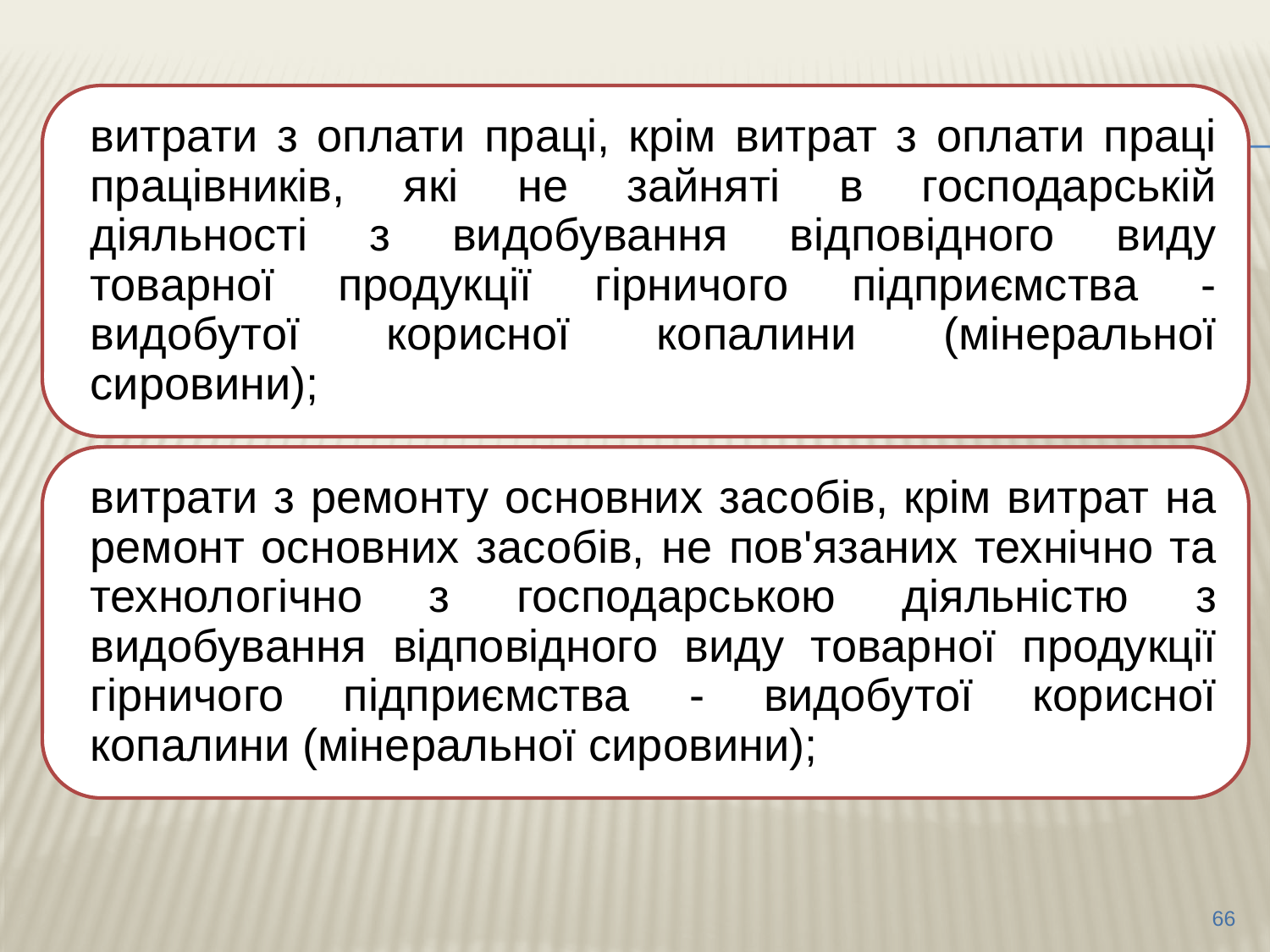

витрати з оплати праці, крім витрат з оплати праці працівників, які не зайняті в господарській діяльності з видобування відповідного виду товарної продукції гірничого підприємства - видобутої корисної копалини (мінеральної сировини);
витрати з ремонту основних засобів, крім витрат на ремонт основних засобів, не пов'язаних технічно та технологічно з господарською діяльністю з видобування відповідного виду товарної продукції гірничого підприємства - видобутої корисної копалини (мінеральної сировини);
66